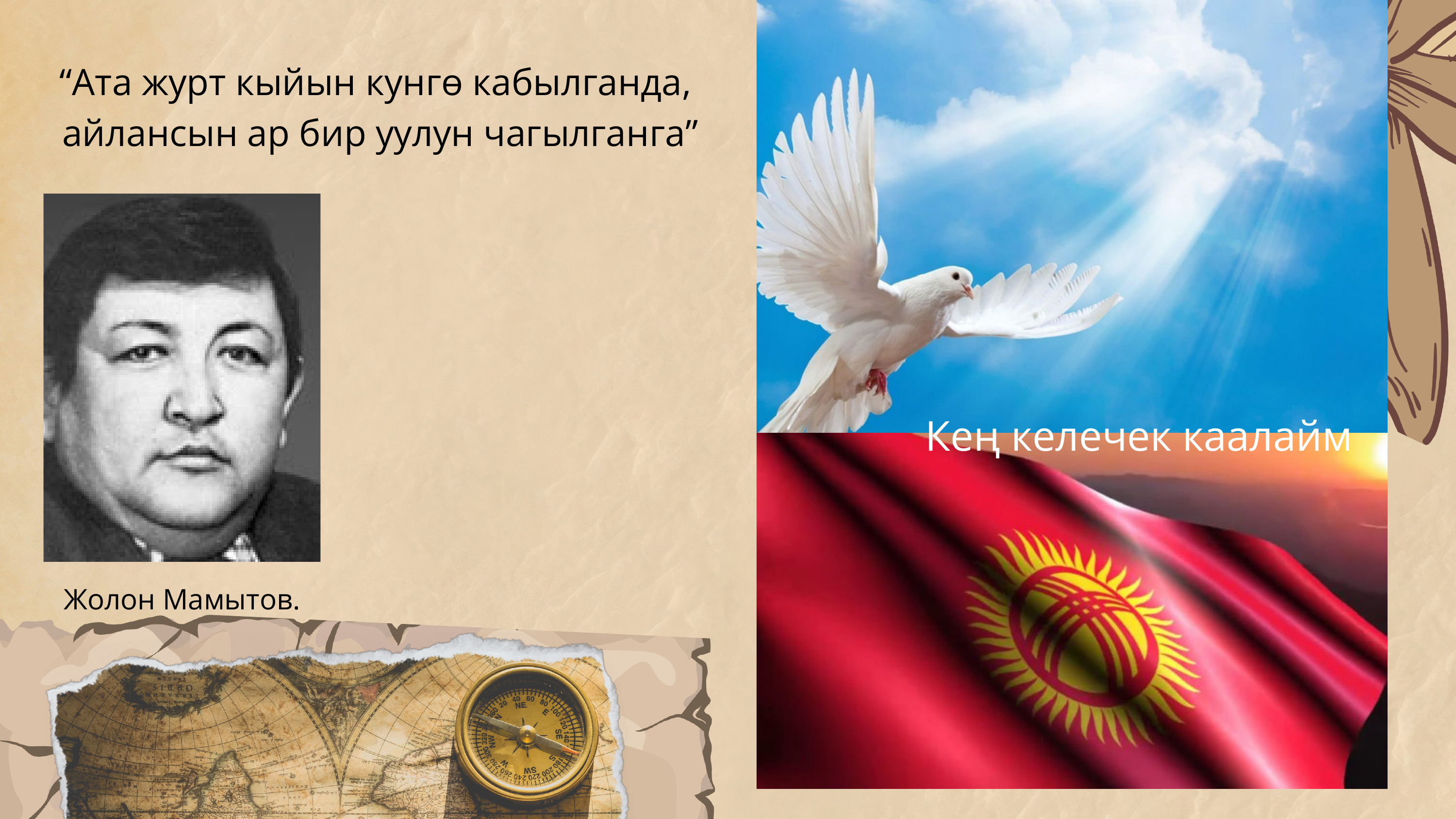

“Ата журт кыйын кунгө кабылганда,
айлансын ар бир уулун чагылганга”

Кең келечек каалайм

Жолон Мамытов.